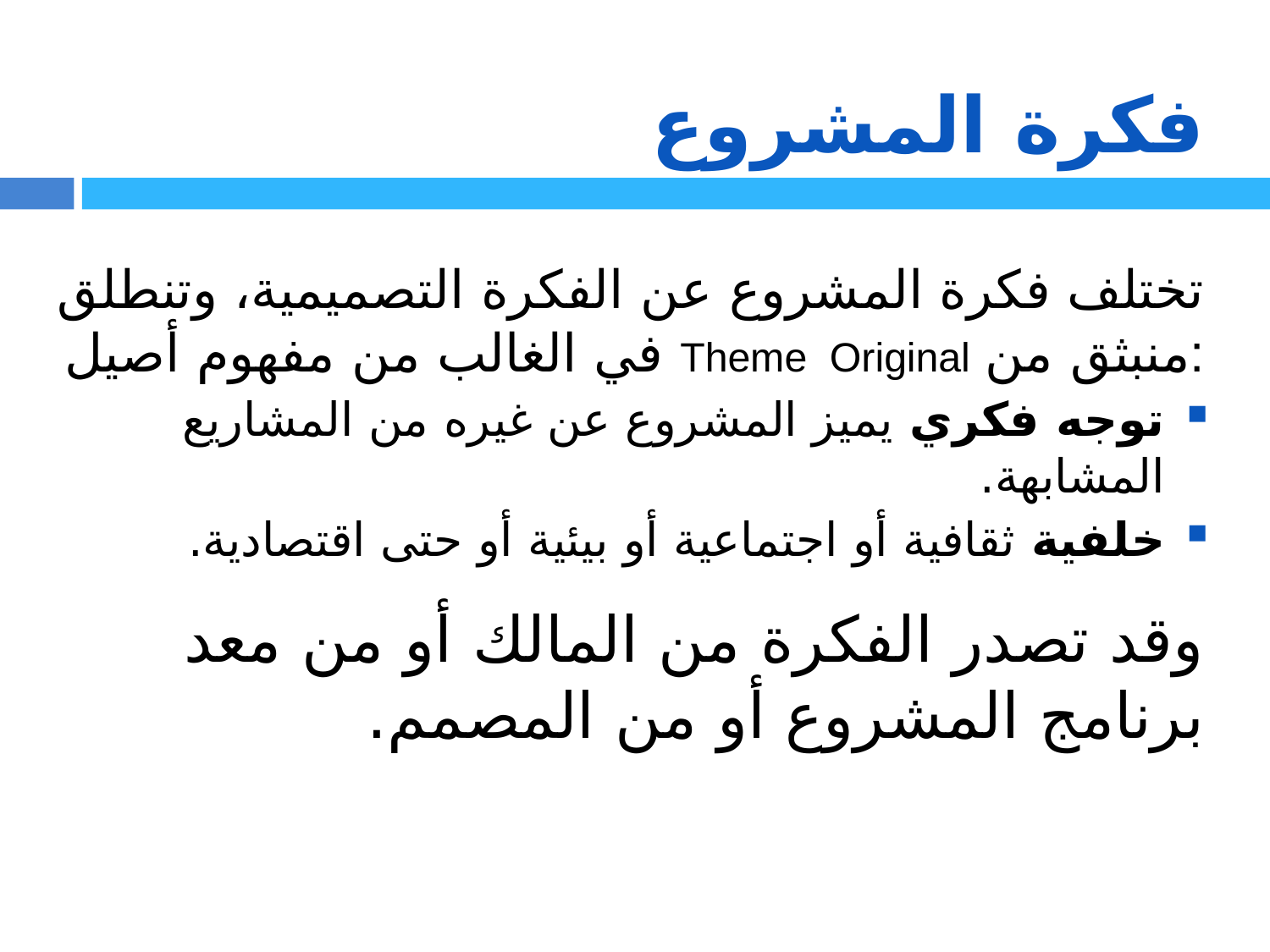

# فكرة المشروع
تختلف فكرة المشروع عن الفكرة التصميمية، وتنطلق في الغالب من مفهوم أصيل Theme  Original منبثق من:
توجه فكري يميز المشروع عن غيره من المشاريع المشابهة.
خلفية ثقافية أو اجتماعية أو بيئية أو حتى اقتصادية.
وقد تصدر الفكرة من المالك أو من معد برنامج المشروع أو من المصمم.